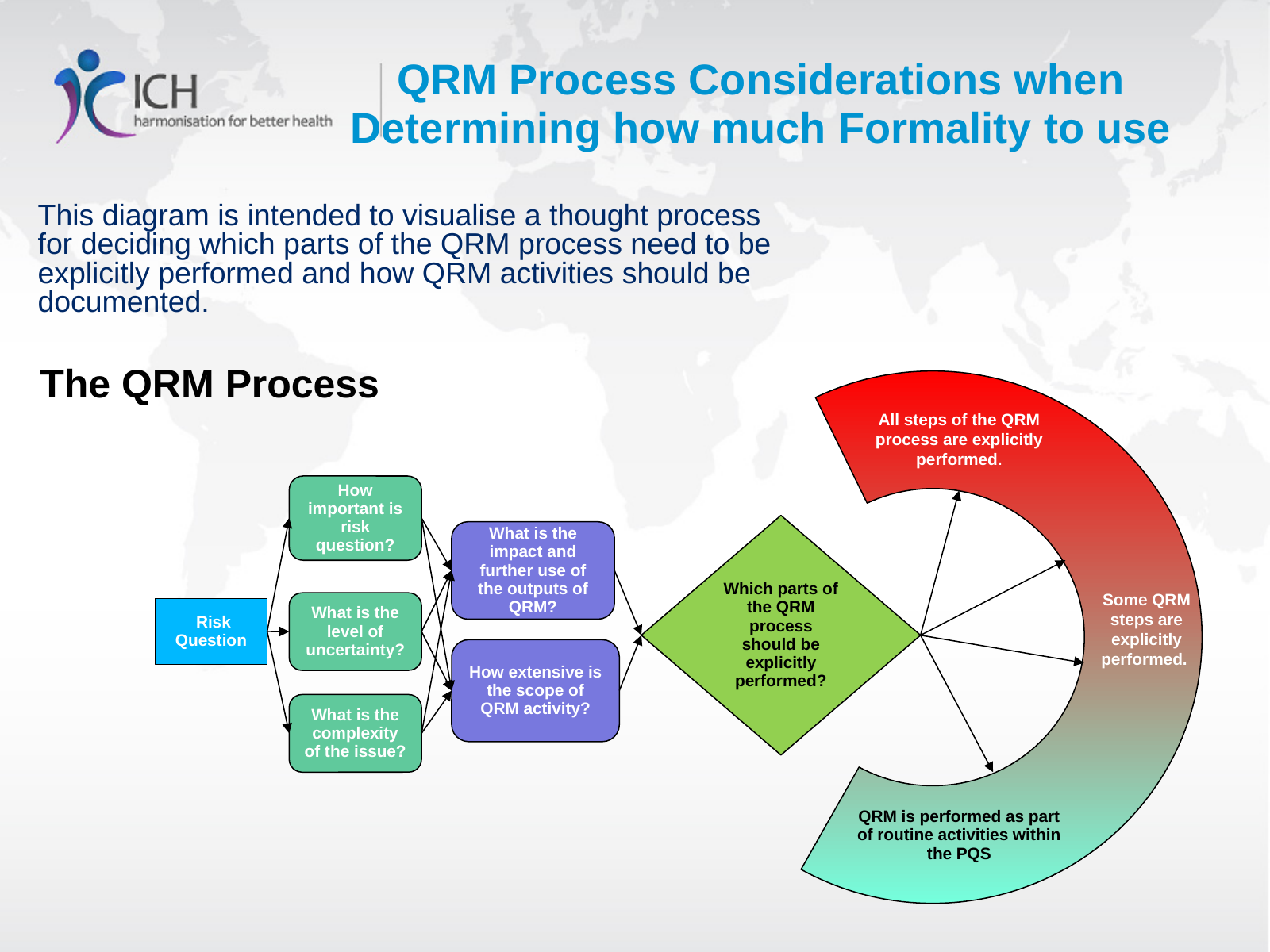

# QRM Process Considerations when Determining how much Formality to use
This diagram is intended to visualise a thought process   for deciding which parts of the QRM process need to be explicitly performed and how QRM activities should be documented.
The QRM Process

All steps of the QRM process are explicitly performed.
How important is risk question?
Which parts of the QRM process should be explicitly performed?
What is the impact and further use of the outputs of QRM?
Some QRM steps are explicitly performed.
What is the level of uncertainty?
 Risk Question
How extensive is the scope of QRM activity?
What is the complexity of the issue?
QRM is performed as part of routine activities within the PQS